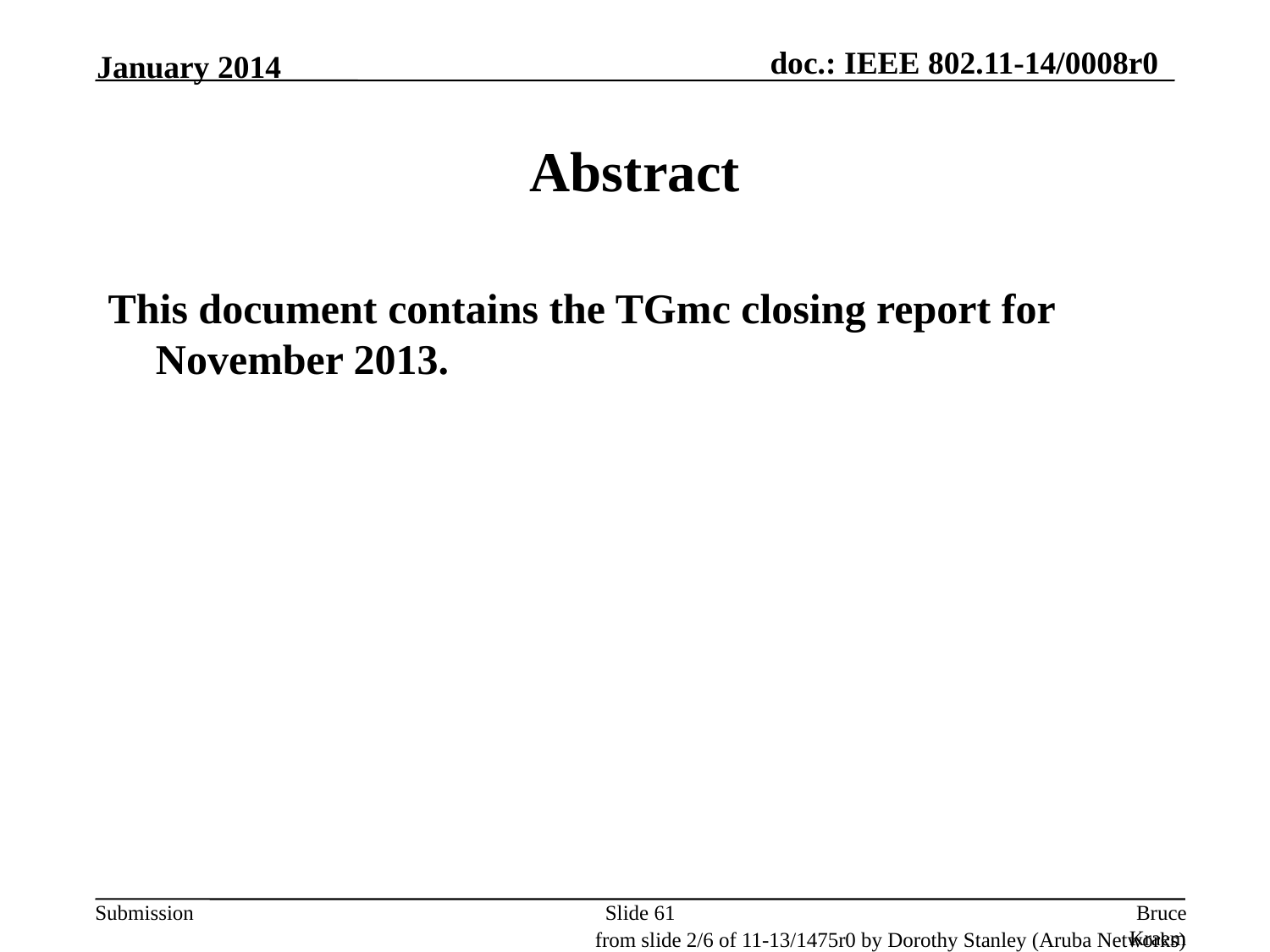

January 2014
# Abstract
This document contains the TGmc closing report for November 2013.
Slide 61
Bruce Kraemer, Marvell
from slide 2/6 of 11-13/1475r0 by Dorothy Stanley (Aruba Networks)